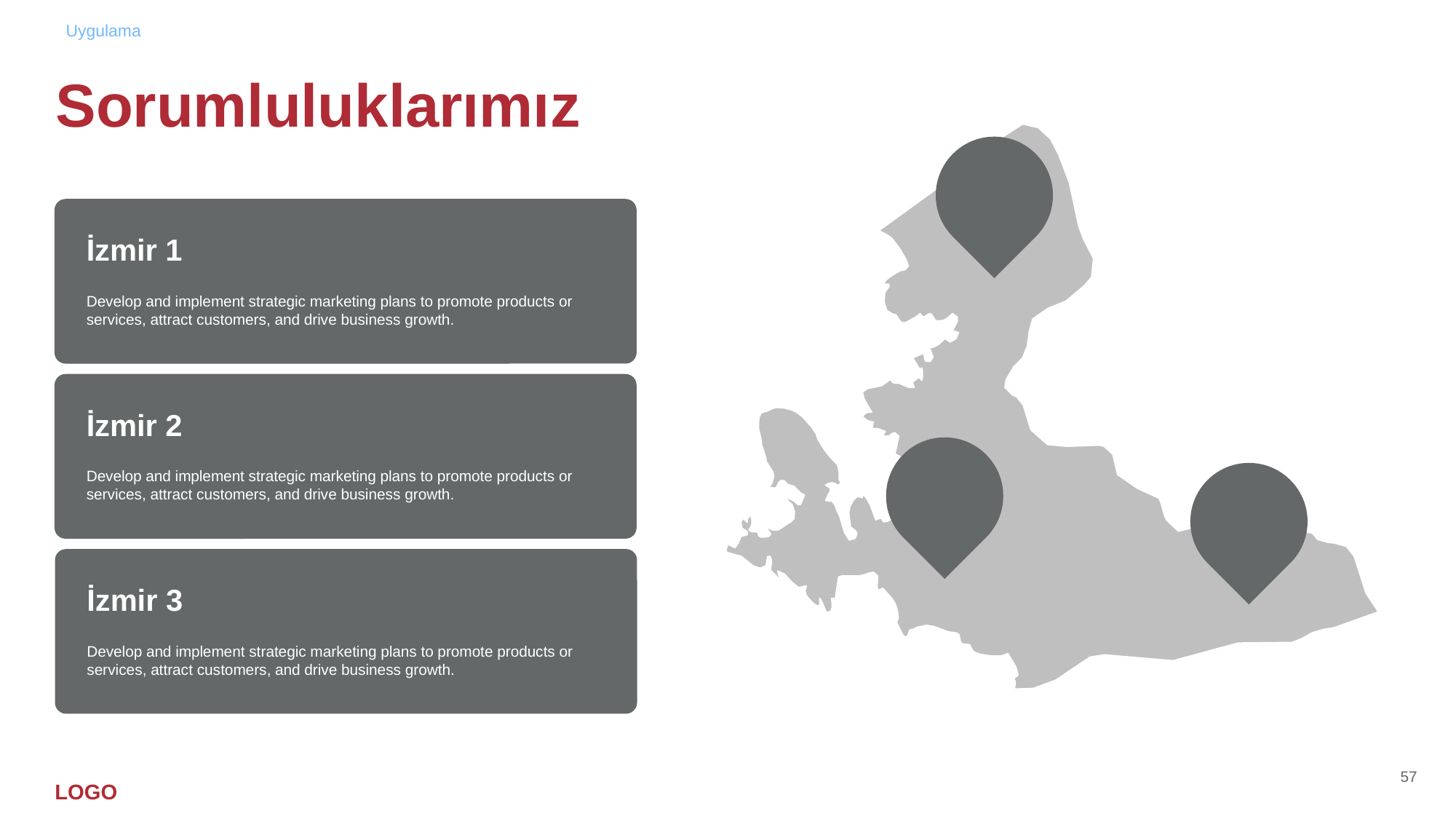

Uygulama
Sorumluluklarımız

İzmir 1

Develop and implement strategic marketing plans to promote products or services, attract customers, and drive business growth.
İzmir 2

Develop and implement strategic marketing plans to promote products or services, attract customers, and drive business growth.

İzmir 3

Develop and implement strategic marketing plans to promote products or services, attract customers, and drive business growth.
57